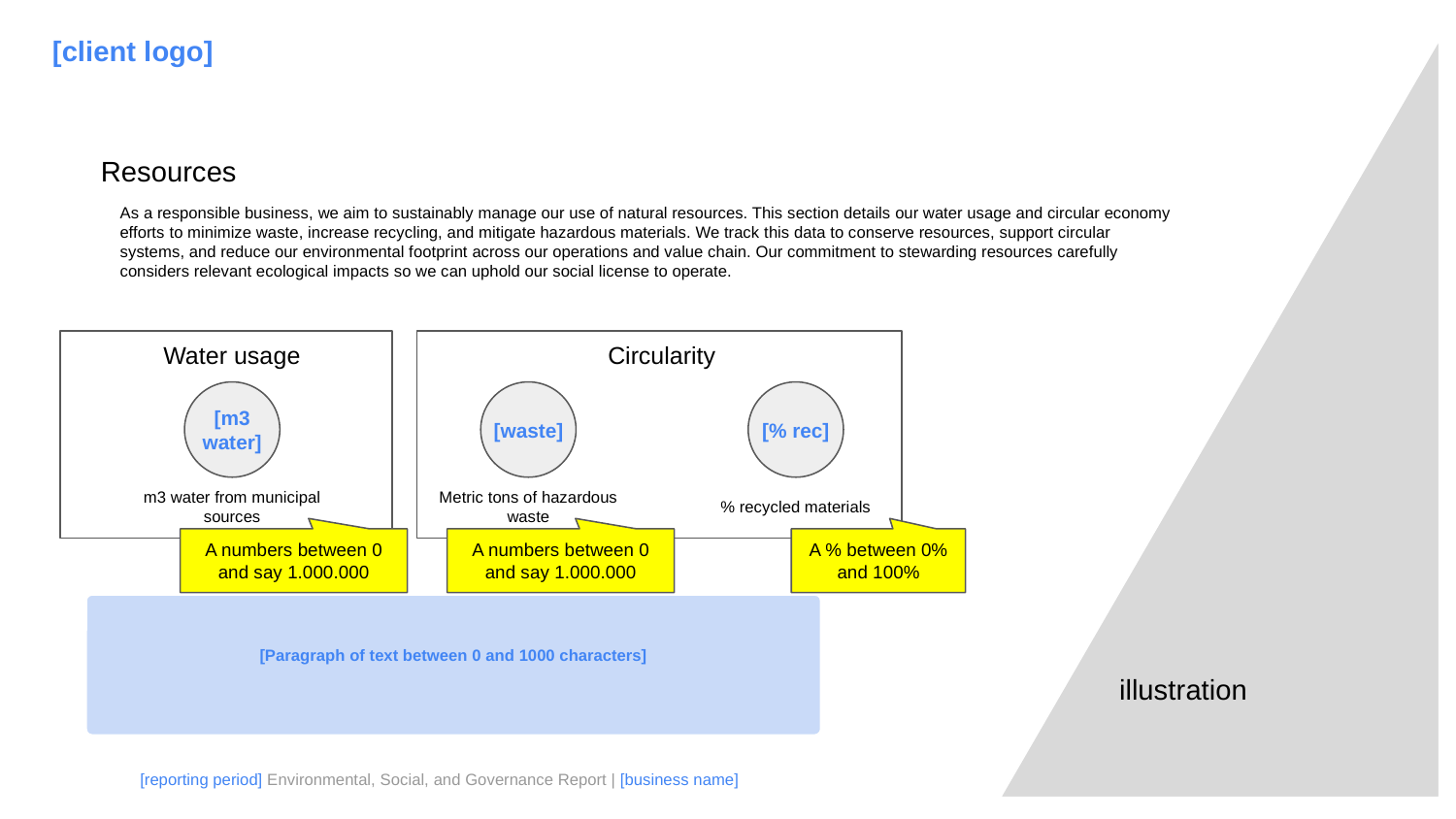

[client logo]

Resources
As a responsible business, we aim to sustainably manage our use of natural resources. This section details our water usage and circular economy efforts to minimize waste, increase recycling, and mitigate hazardous materials. We track this data to conserve resources, support circular systems, and reduce our environmental footprint across our operations and value chain. Our commitment to stewarding resources carefully considers relevant ecological impacts so we can uphold our social license to operate.

Water usage
Circularity

[m3 water]
[waste]
[% rec]
m3 water from municipal sources
Metric tons of hazardous waste
% recycled materials
A numbers between 0 and say 1.000.000
A numbers between 0 and say 1.000.000
A % between 0% and 100%
[Paragraph of text between 0 and 1000 characters]

illustration
[reporting period] Environmental, Social, and Governance Report | [business name]